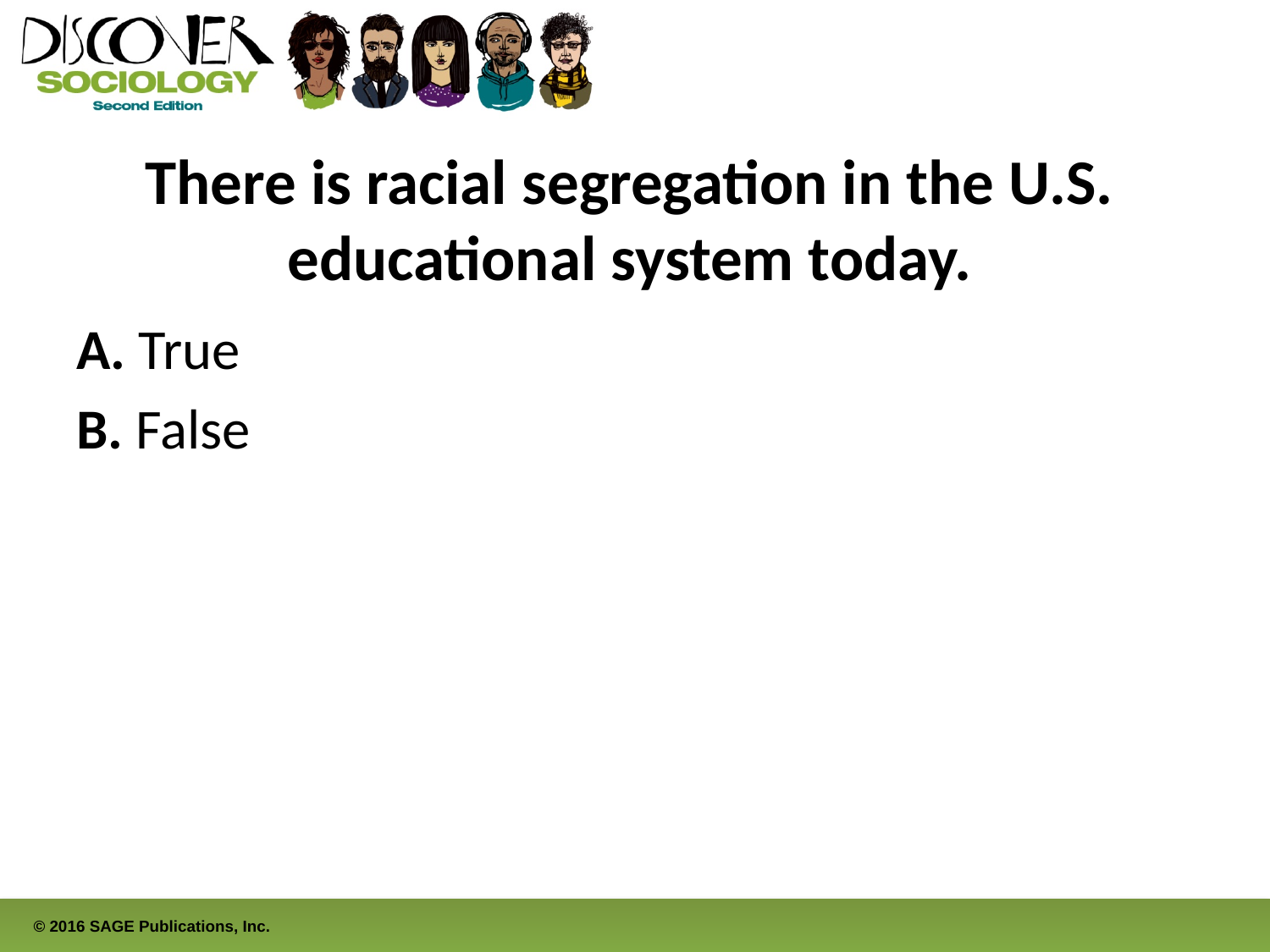

# There is racial segregation in the U.S. educational system today.
A. True
B. False